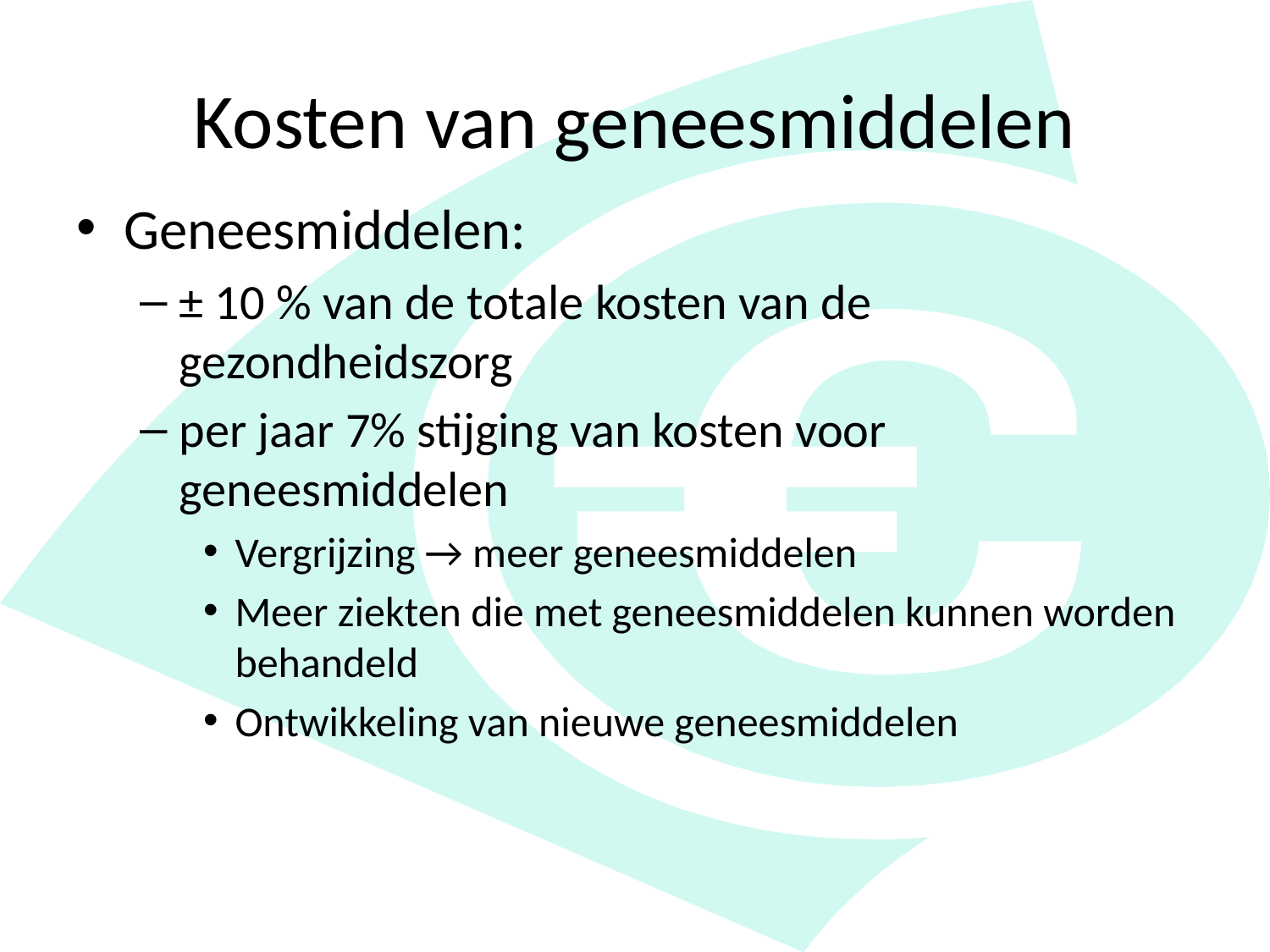

# Kosten van geneesmiddelen
Geneesmiddelen:
± 10 % van de totale kosten van de gezondheidszorg
per jaar 7% stijging van kosten voor geneesmiddelen
Vergrijzing → meer geneesmiddelen
Meer ziekten die met geneesmiddelen kunnen worden behandeld
Ontwikkeling van nieuwe geneesmiddelen